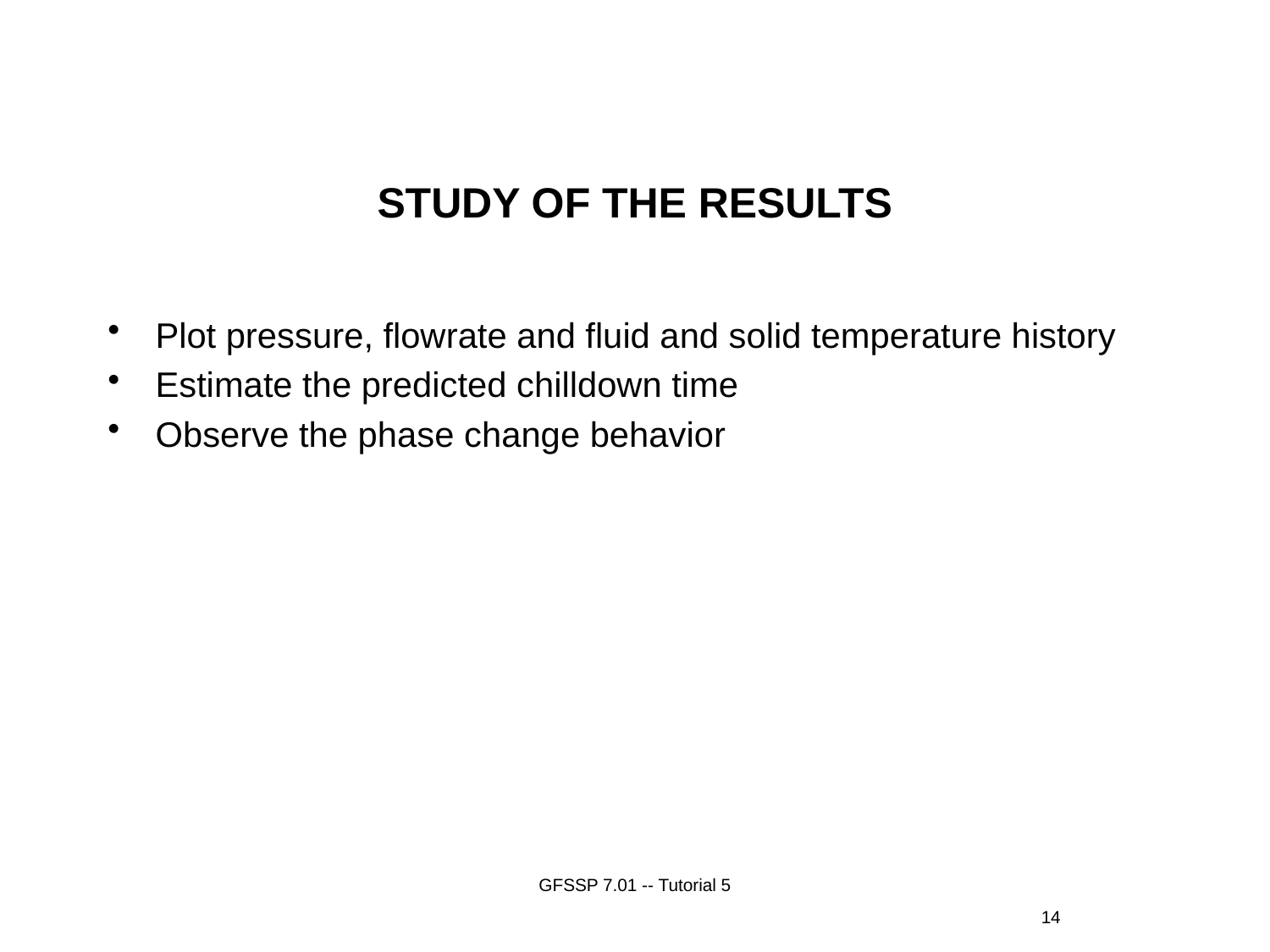

STUDY OF THE RESULTS
Plot pressure, flowrate and fluid and solid temperature history
Estimate the predicted chilldown time
Observe the phase change behavior

GFSSP 7.01 -- Tutorial 5
14